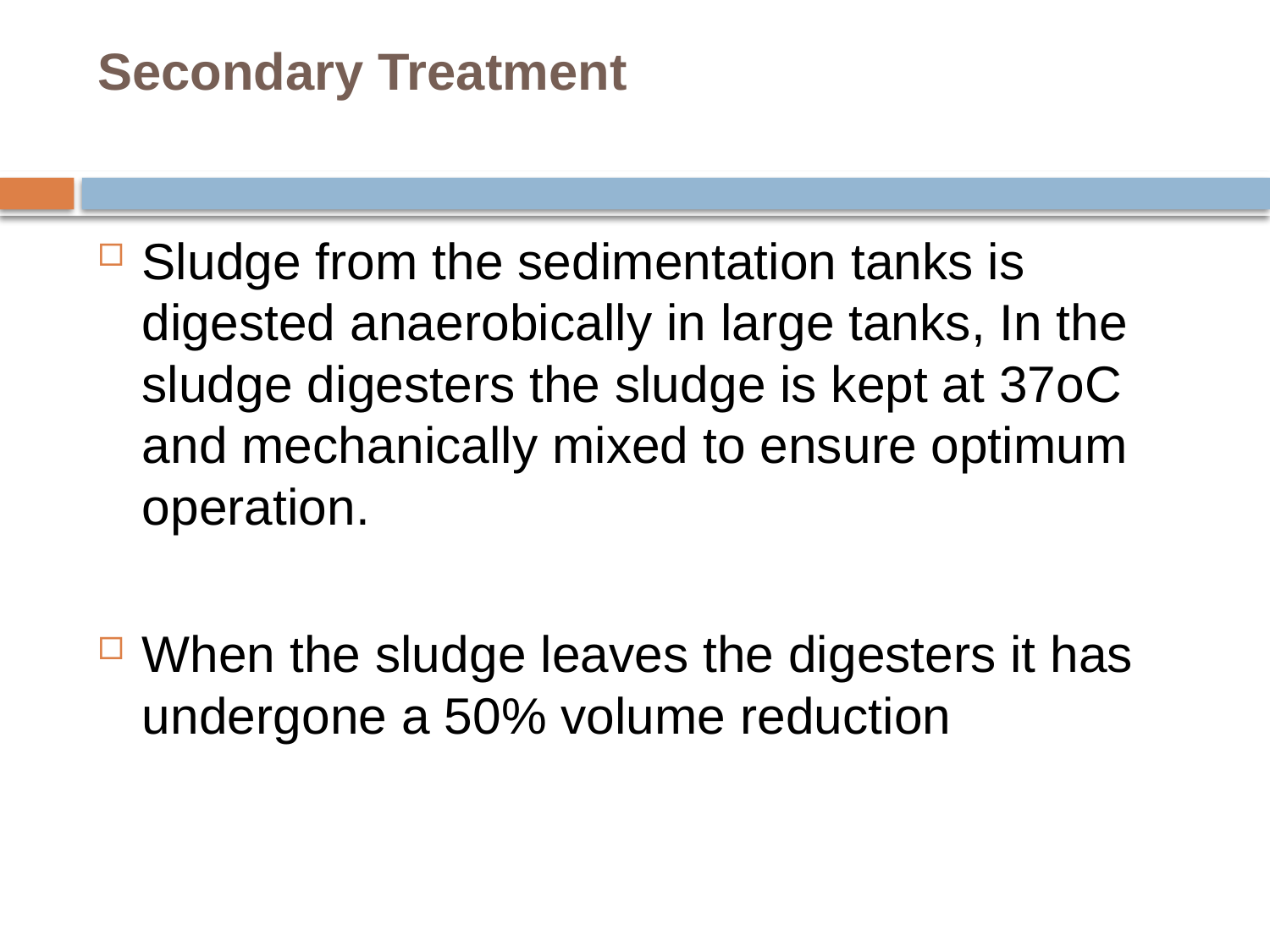

# Secondary Treatment
Sludge from the sedimentation tanks is digested anaerobically in large tanks, In the sludge digesters the sludge is kept at 37oC and mechanically mixed to ensure optimum operation.

When the sludge leaves the digesters it has undergone a 50% volume reduction